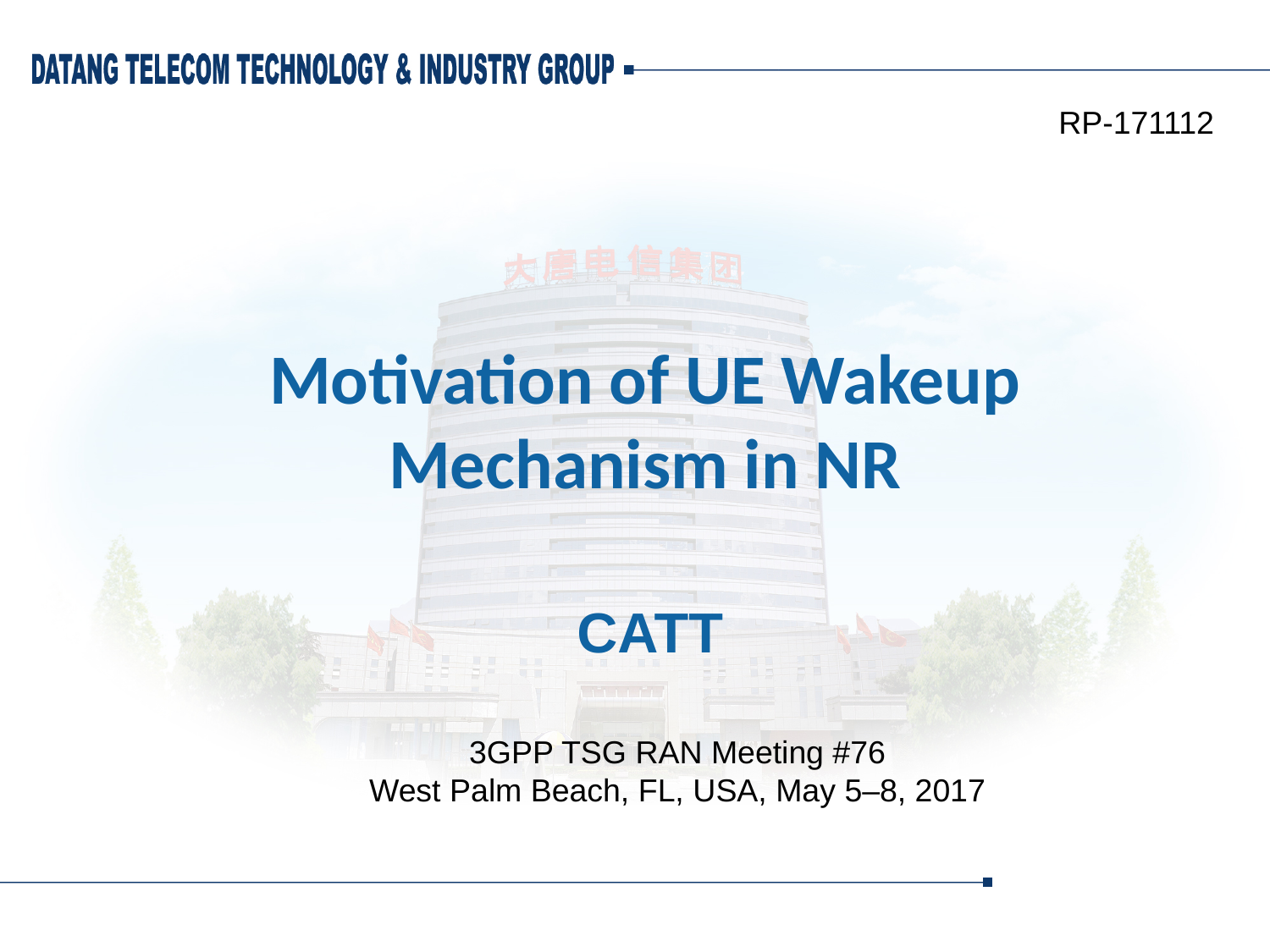

RP-171112
# Motivation of UE Wakeup Mechanism in NR
CATT
3GPP TSG RAN Meeting #76
West Palm Beach, FL, USA, May 5–8, 2017